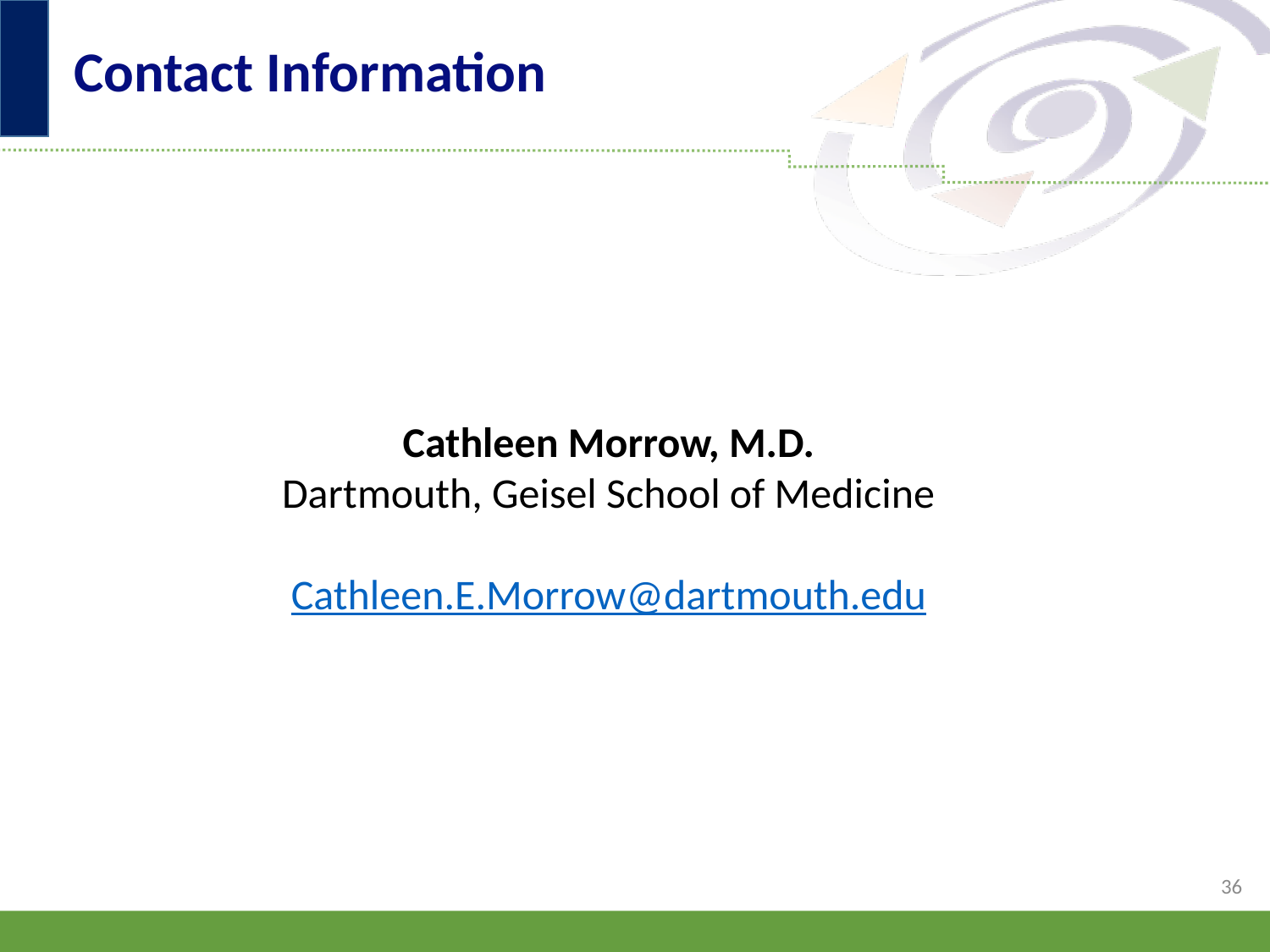

# Contact Information
Cathleen Morrow, M.D.
Dartmouth, Geisel School of Medicine

Cathleen.E.Morrow@dartmouth.edu

36